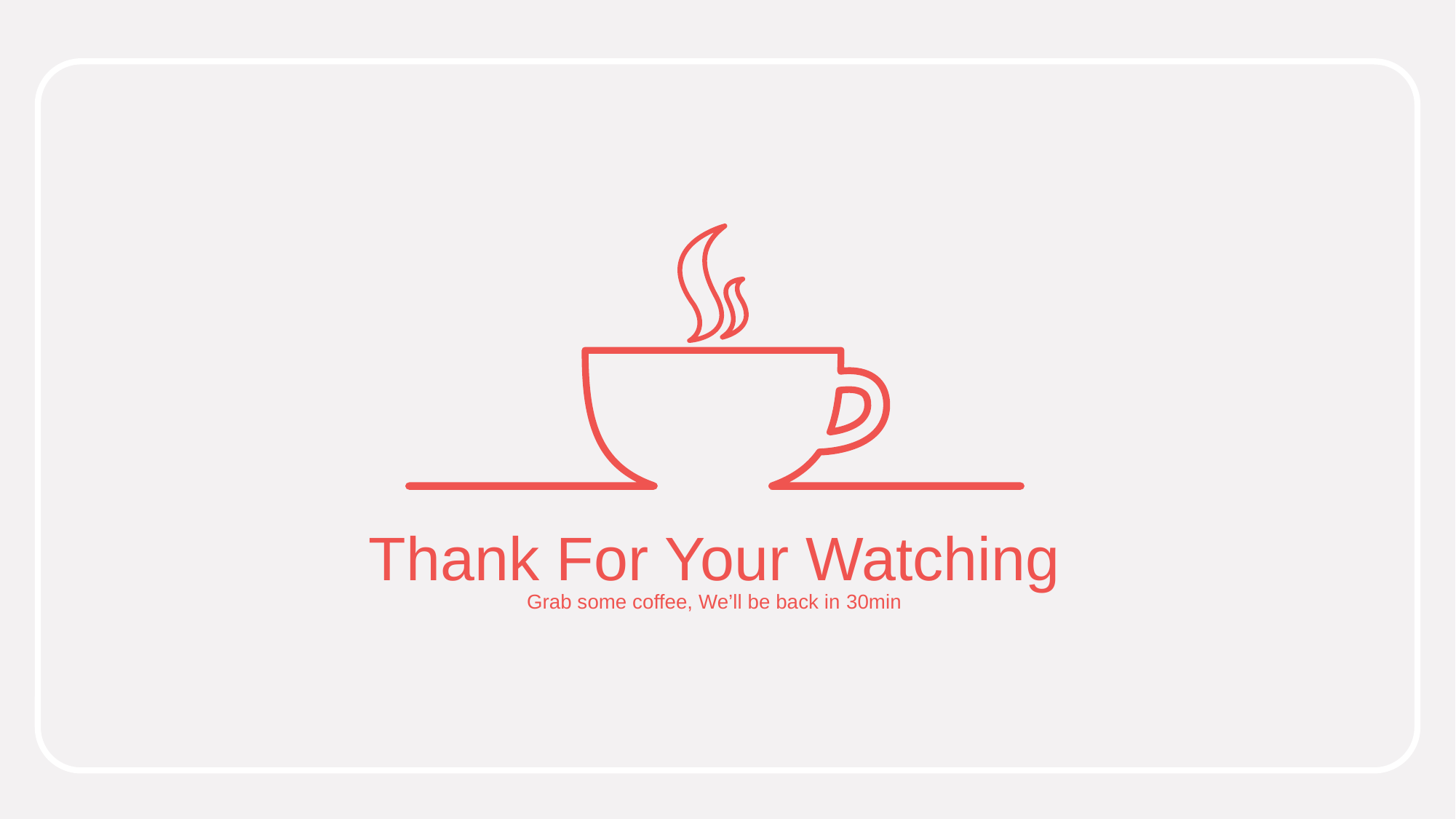

Thank For Your Watching
Grab some coffee, We’ll be back in 30min